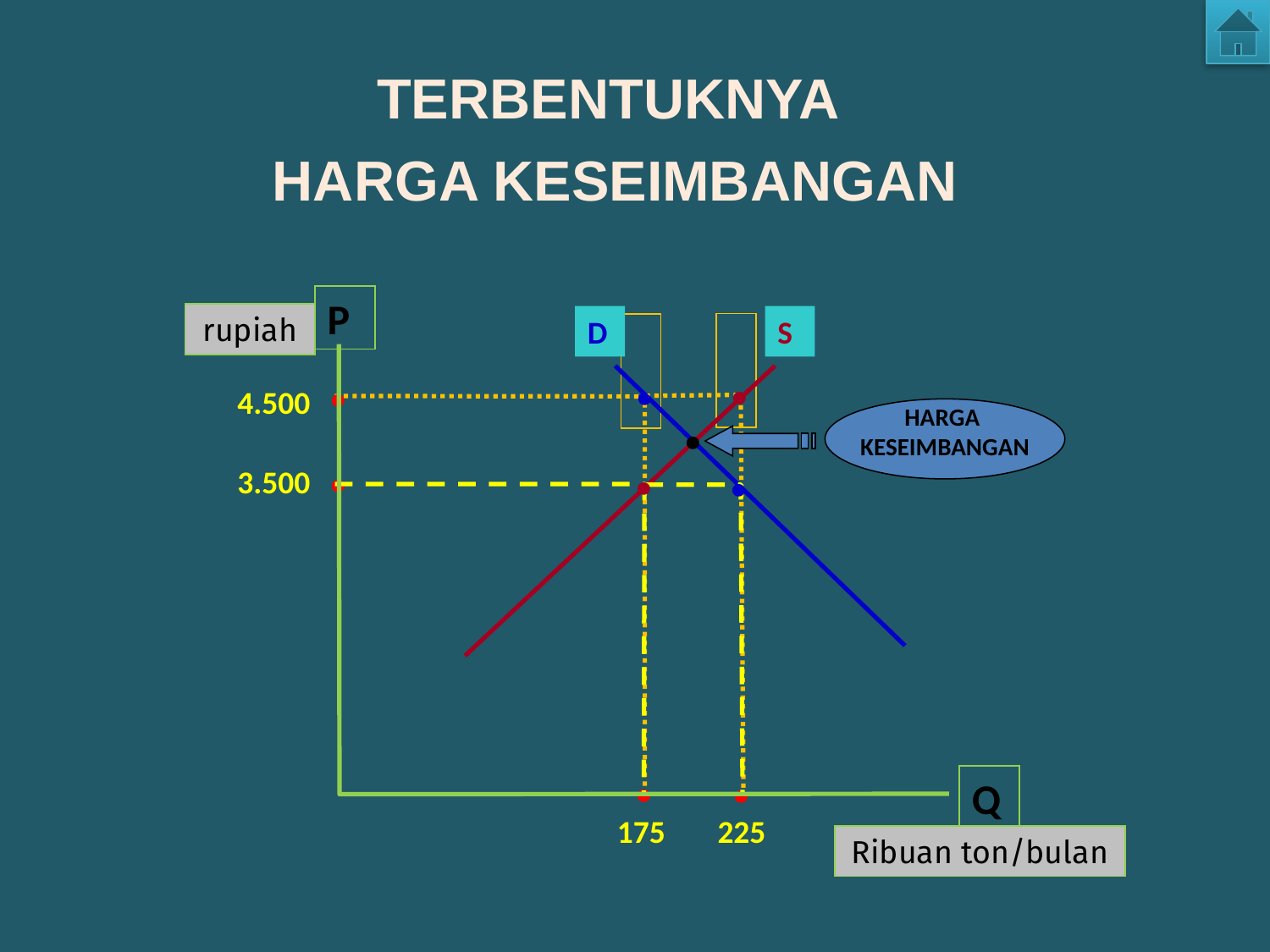

TERBENTUKNYA
HARGA KESEIMBANGAN
P

Q
rupiah
Ribuan ton/bulan

S

D

.

.

.
4.500
.
HARGA
KESEIMBANGAN
.
3.500
.

.

.
175
.
225